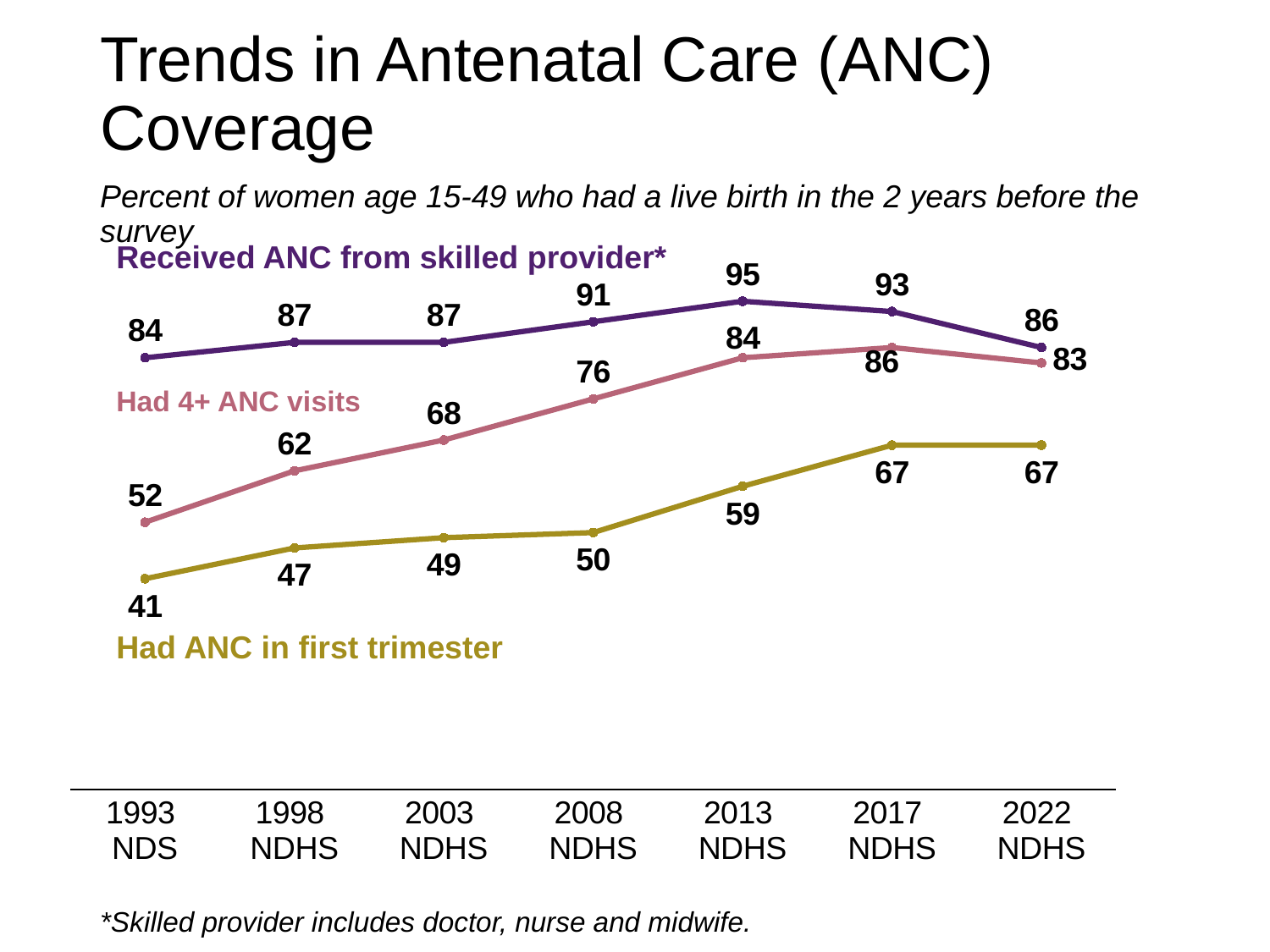

# Trends in Antenatal Care (ANC) Coverage
Percent of women age 15-49 who had a live birth in the 2 years before the survey
Received ANC from skilled provider*

### Chart

| Category | 1st trimester | 4+ | ANC |
|---|---|---|---|
| 1993
NDS | 41.0 | 52.0 | 84.0 |
| 1998
NDHS | 47.0 | 62.0 | 87.0 |
| 2003
NDHS | 49.0 | 68.0 | 87.0 |
| 2008
NDHS | 50.0 | 76.0 | 91.0 |
| 2013
NDHS | 59.0 | 84.0 | 95.0 |
| 2017
NDHS | 67.0 | 86.0 | 93.0 |
| 2022
NDHS | 67.0 | 83.0 | 86.0 |
Had 4+ ANC visits
Had ANC in first trimester
*Skilled provider includes doctor, nurse and midwife.